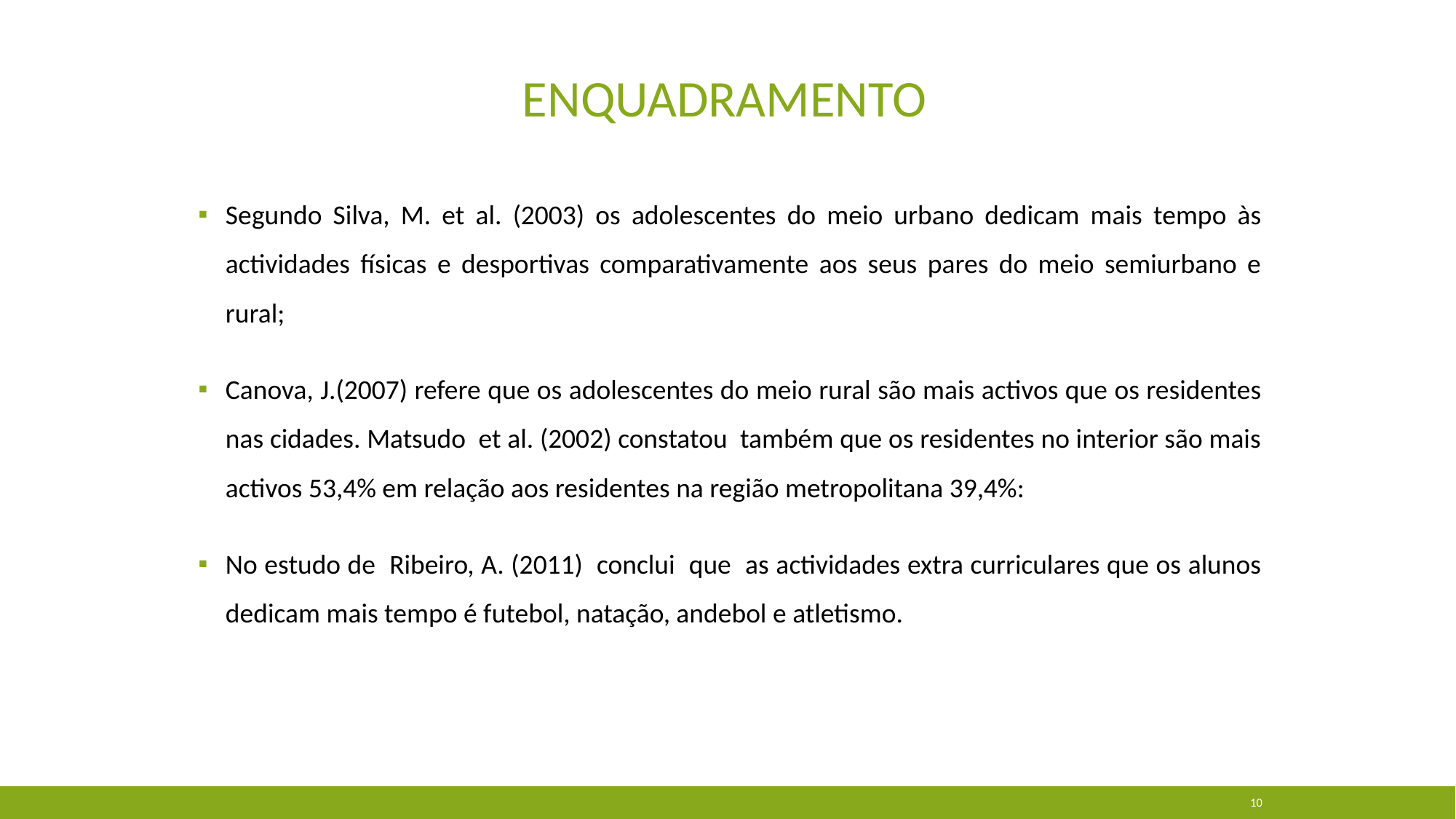

# Enquadramento
Segundo Silva, M. et al. (2003) os adolescentes do meio urbano dedicam mais tempo às actividades físicas e desportivas comparativamente aos seus pares do meio semiurbano e rural;
Canova, J.(2007) refere que os adolescentes do meio rural são mais activos que os residentes nas cidades. Matsudo  et al. (2002) constatou  também que os residentes no interior são mais activos 53,4% em relação aos residentes na região metropolitana 39,4%:
No estudo de  Ribeiro, A. (2011)  conclui  que  as actividades extra curriculares que os alunos dedicam mais tempo é futebol, natação, andebol e atletismo.
10